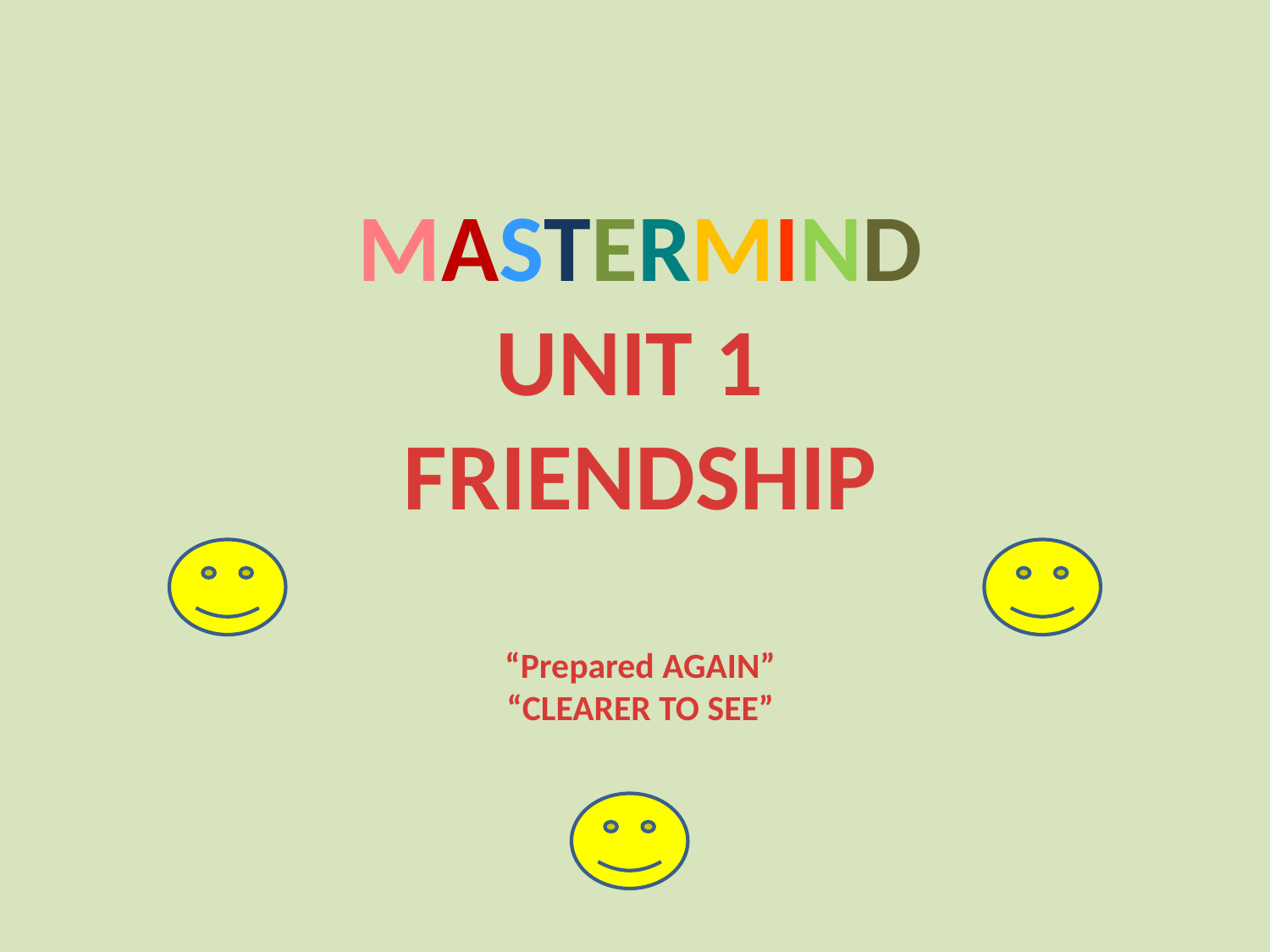

MASTERMIND
UNIT 1
FRIENDSHIP

“Prepared AGAIN”
“CLEARER TO SEE”